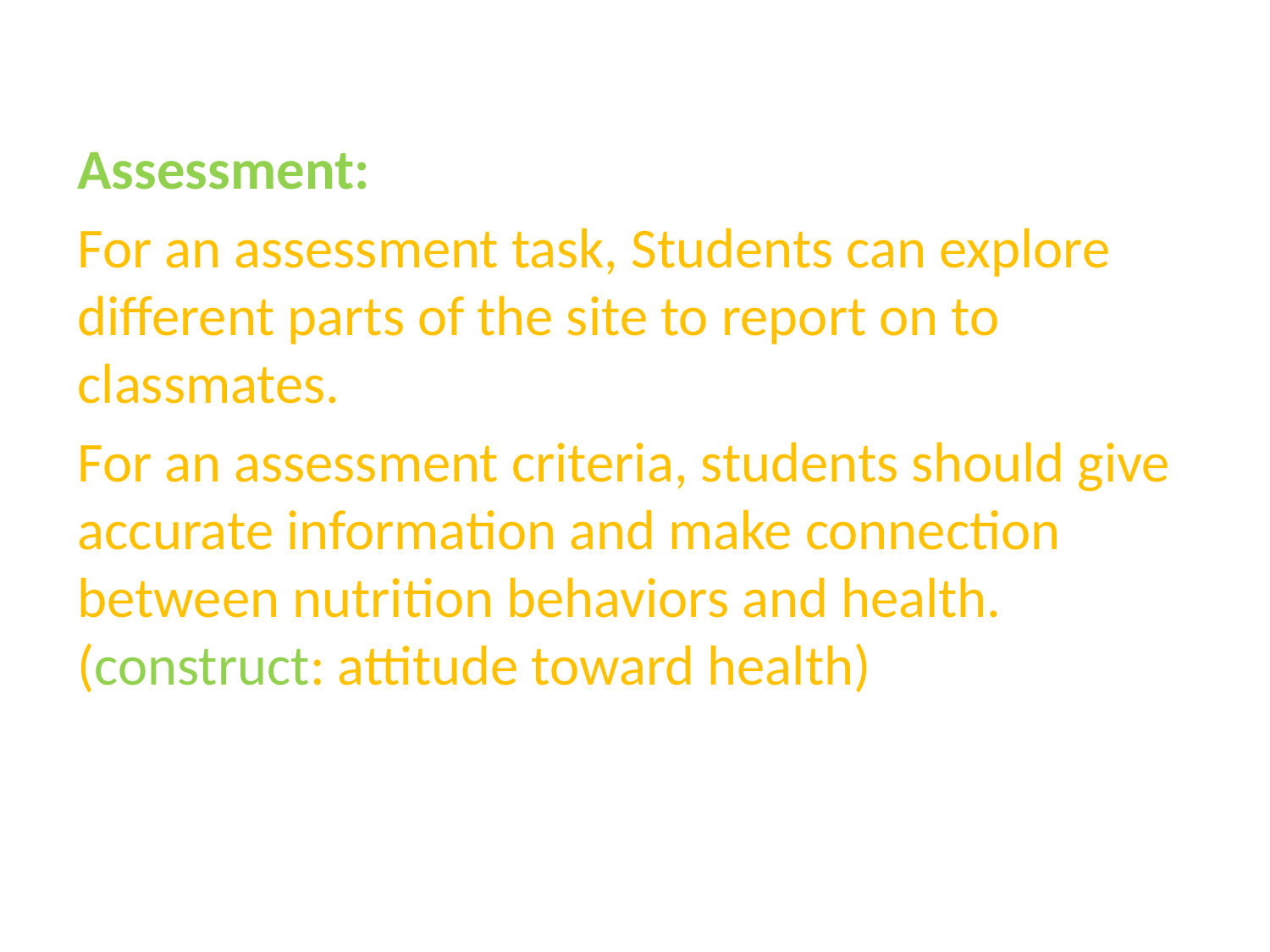

Assessment:
For an assessment task, Students can explore different parts of the site to report on to classmates.
For an assessment criteria, students should give accurate information and make connection between nutrition behaviors and health. (construct: attitude toward health)